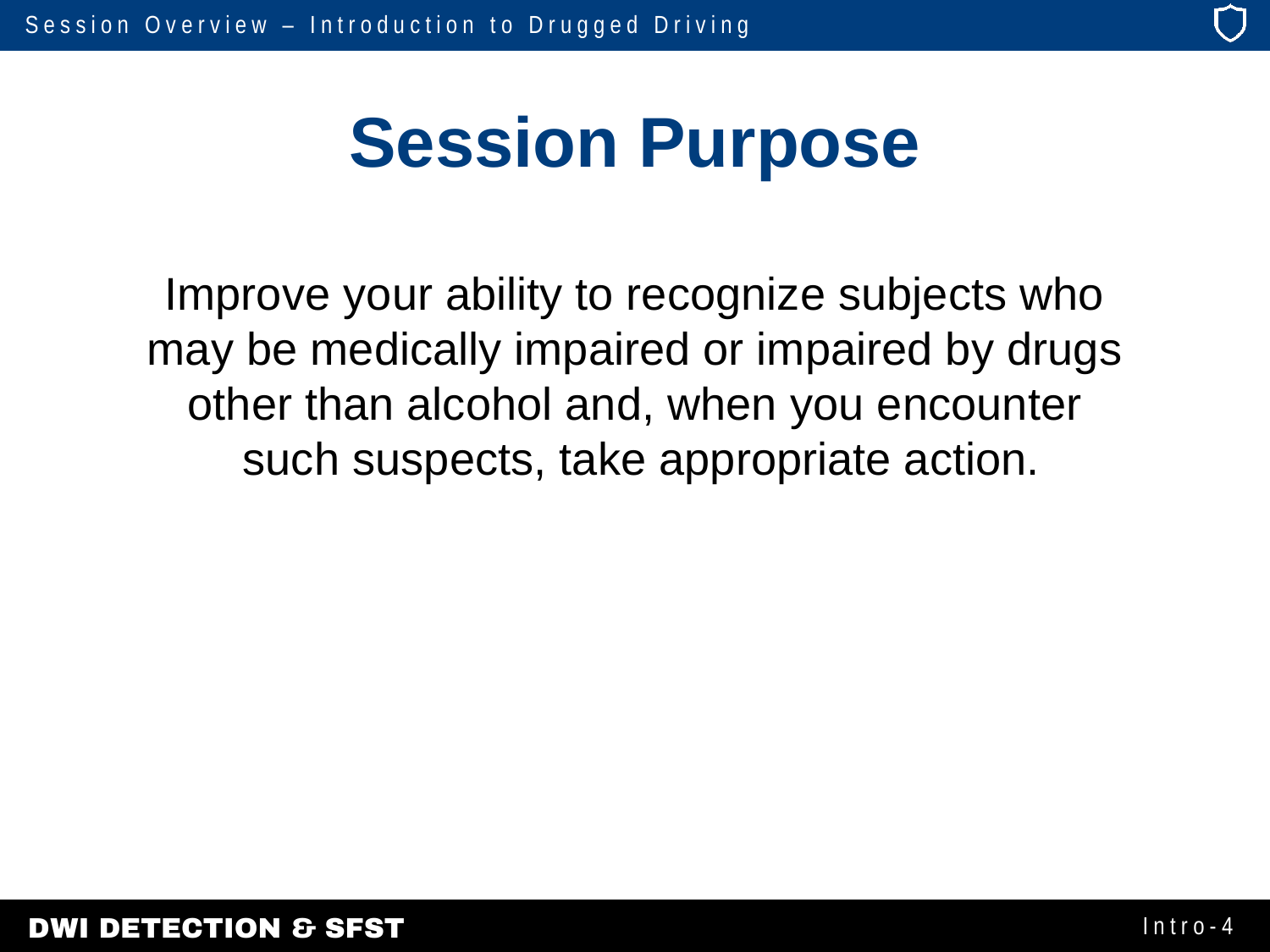

# Session Purpose
Improve your ability to recognize subjects who
may be medically impaired or impaired by drugs
other than alcohol and, when you encounter
such suspects, take appropriate action.
Intro-4